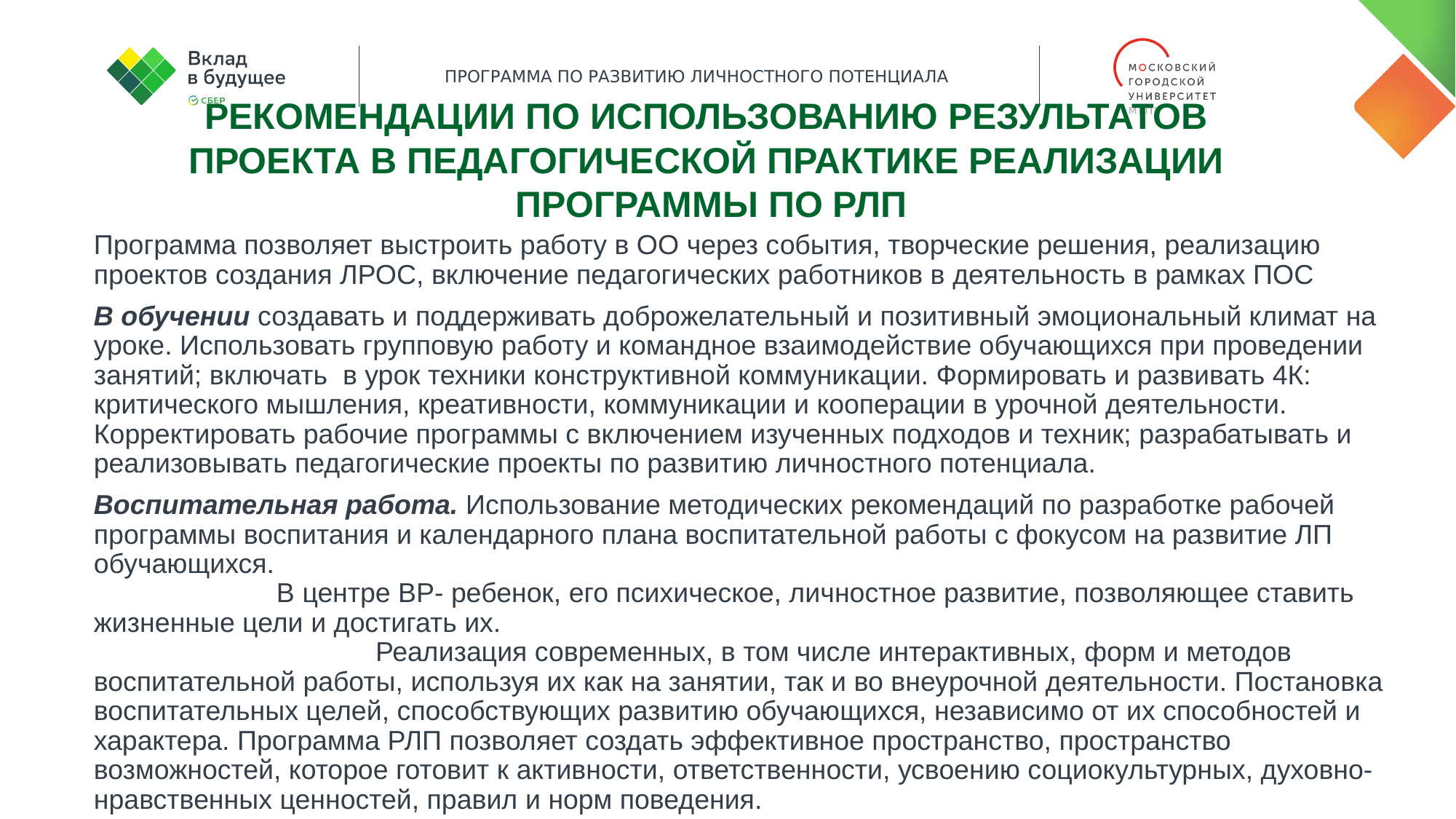

Рекомендации по использованию результатов
проекта в педагогической практике реализации
Программы по РЛП
Программа позволяет выстроить работу в ОО через события, творческие решения, реализацию проектов создания ЛРОС, включение педагогических работников в деятельность в рамках ПОС
В обучении создавать и поддерживать доброжелательный и позитивный эмоциональный климат на уроке. Использовать групповую работу и командное взаимодействие обучающихся при проведении занятий; включать  в урок техники конструктивной коммуникации. Формировать и развивать 4К: критического мышления, креативности, коммуникации и кооперации в урочной деятельности.  Корректировать рабочие программы с включением изученных подходов и техник; разрабатывать и реализовывать педагогические проекты по развитию личностного потенциала.
Воспитательная работа. Использование методических рекомендаций по разработке рабочей программы воспитания и календарного плана воспитательной работы с фокусом на развитие ЛП обучающихся.                                                                                                                                                                           В центре ВР- ребенок, его психическое, личностное развитие, позволяющее ставить жизненные цели и достигать их.                                                                                                                                                          Реализация современных, в том числе интерактивных, форм и методов воспитательной работы, используя их как на занятии, так и во внеурочной деятельности. Постановка воспитательных целей, способствующих развитию обучающихся, независимо от их способностей и характера. Программа РЛП позволяет создать эффективное пространство, пространство возможностей, которое готовит к активности, ответственности, усвоению социокультурных, духовно-нравственных ценностей, правил и норм поведения.